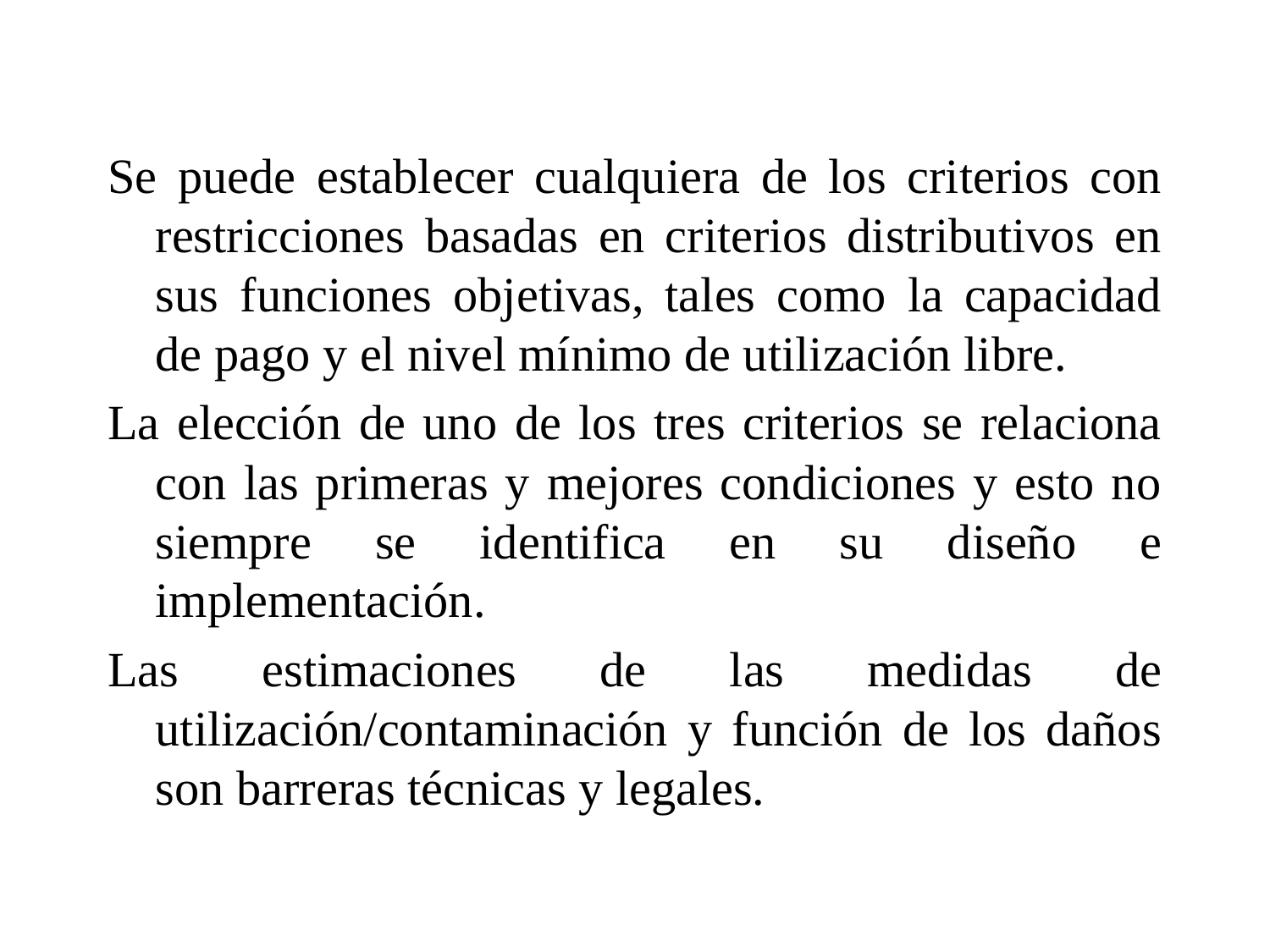

#
Se puede establecer cualquiera de los criterios con restricciones basadas en criterios distributivos en sus funciones objetivas, tales como la capacidad de pago y el nivel mínimo de utilización libre.
La elección de uno de los tres criterios se relaciona con las primeras y mejores condiciones y esto no siempre se identifica en su diseño e implementación.
Las estimaciones de las medidas de utilización/contaminación y función de los daños son barreras técnicas y legales.